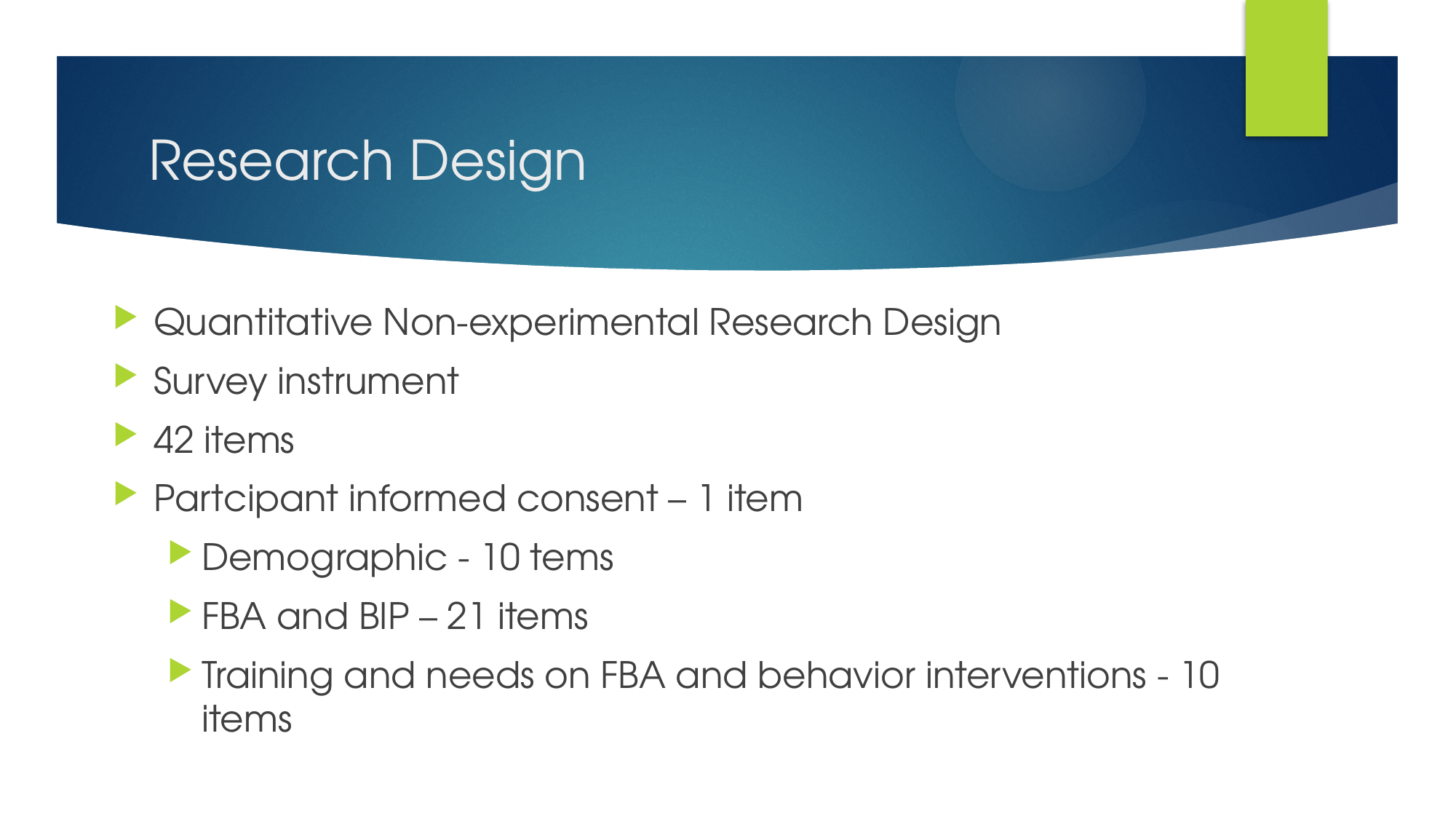

# Research Design
Quantitative Non-experimental Research Design
Survey instrument
42 items
Partcipant informed consent – 1 item
Demographic - 10 tems
FBA and BIP – 21 items
Training and needs on FBA and behavior interventions - 10 items